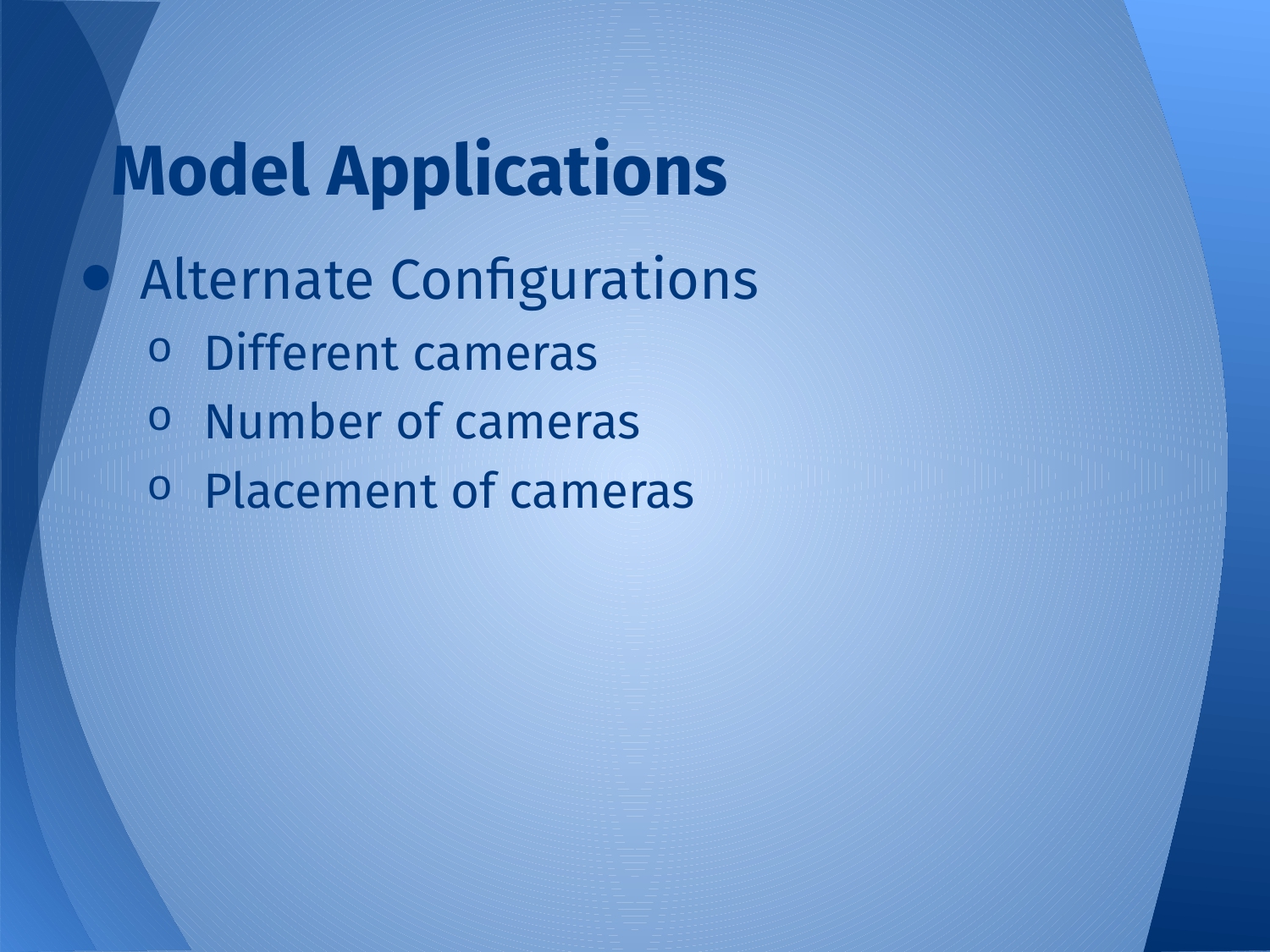

# Model Applications
Alternate Configurations
Different cameras
Number of cameras
Placement of cameras